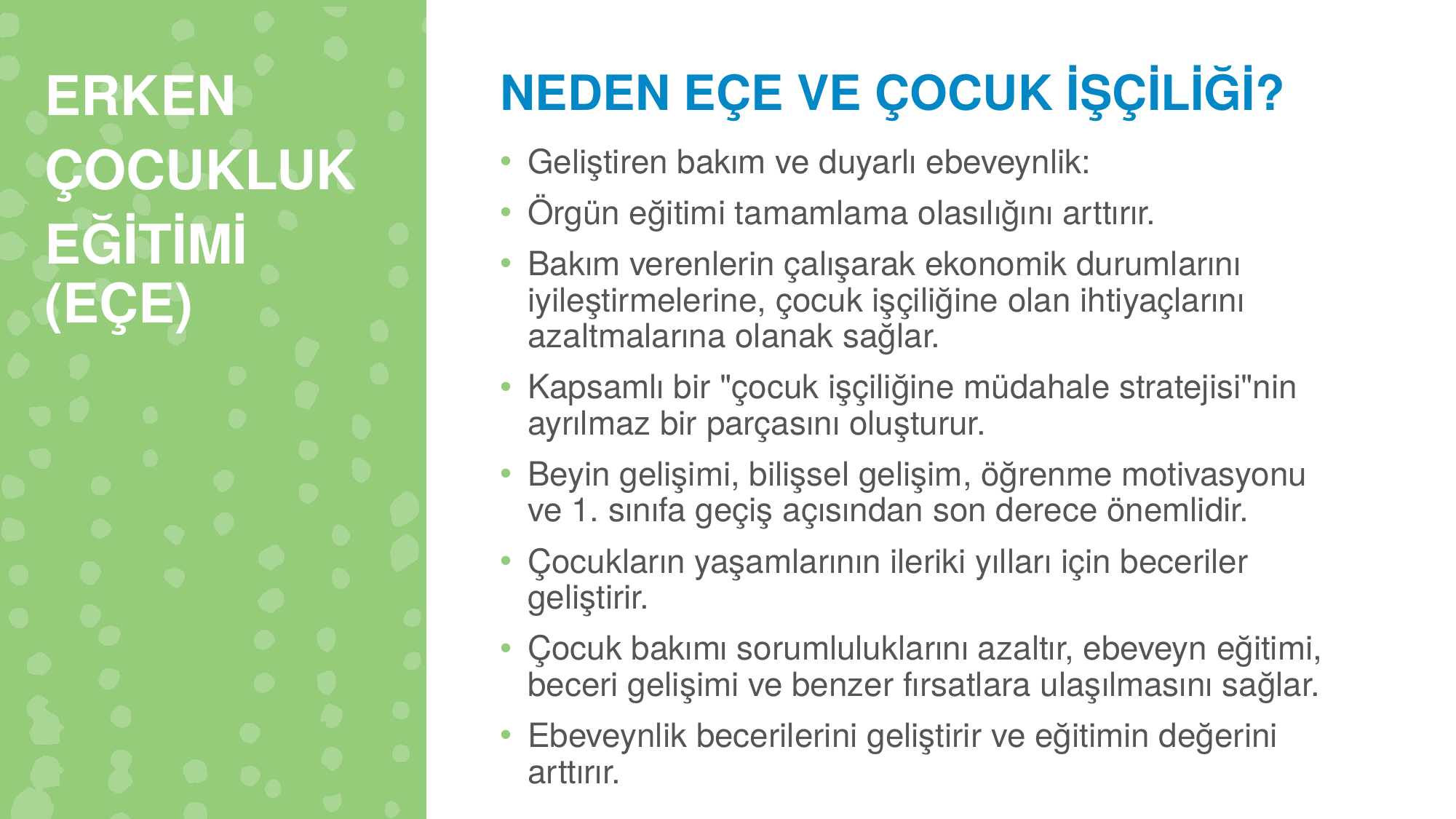

ERKEN
ÇOCUKLUK
EĞİTİMİ (EÇE)
NEDEN EÇE VE ÇOCUK İŞÇİLİĞİ?
Geliştiren bakım ve duyarlı ebeveynlik:
Örgün eğitimi tamamlama olasılığını arttırır.
Bakım verenlerin çalışarak ekonomik durumlarını iyileştirmelerine, çocuk işçiliğine olan ihtiyaçlarını azaltmalarına olanak sağlar.
Kapsamlı bir "çocuk işçiliğine müdahale stratejisi"nin ayrılmaz bir parçasını oluşturur.
Beyin gelişimi, bilişsel gelişim, öğrenme motivasyonu ve 1. sınıfa geçiş açısından son derece önemlidir.
Çocukların yaşamlarının ileriki yılları için beceriler geliştirir.
Çocuk bakımı sorumluluklarını azaltır, ebeveyn eğitimi, beceri gelişimi ve benzer fırsatlara ulaşılmasını sağlar.
Ebeveynlik becerilerini geliştirir ve eğitimin değerini arttırır.